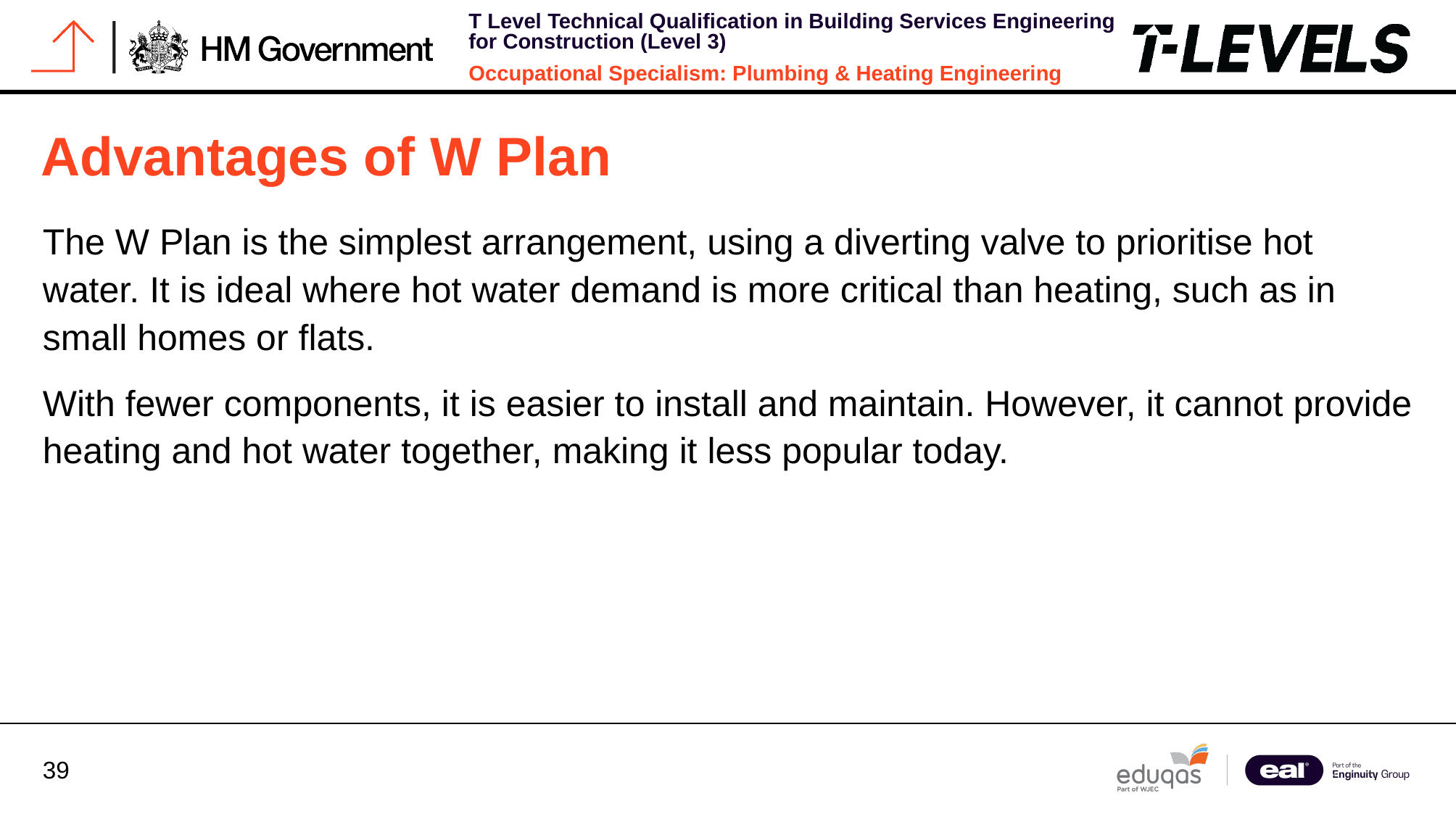

# Advantages of W Plan
The W Plan is the simplest arrangement, using a diverting valve to prioritise hot water. It is ideal where hot water demand is more critical than heating, such as in small homes or flats.
With fewer components, it is easier to install and maintain. However, it cannot provide heating and hot water together, making it less popular today.